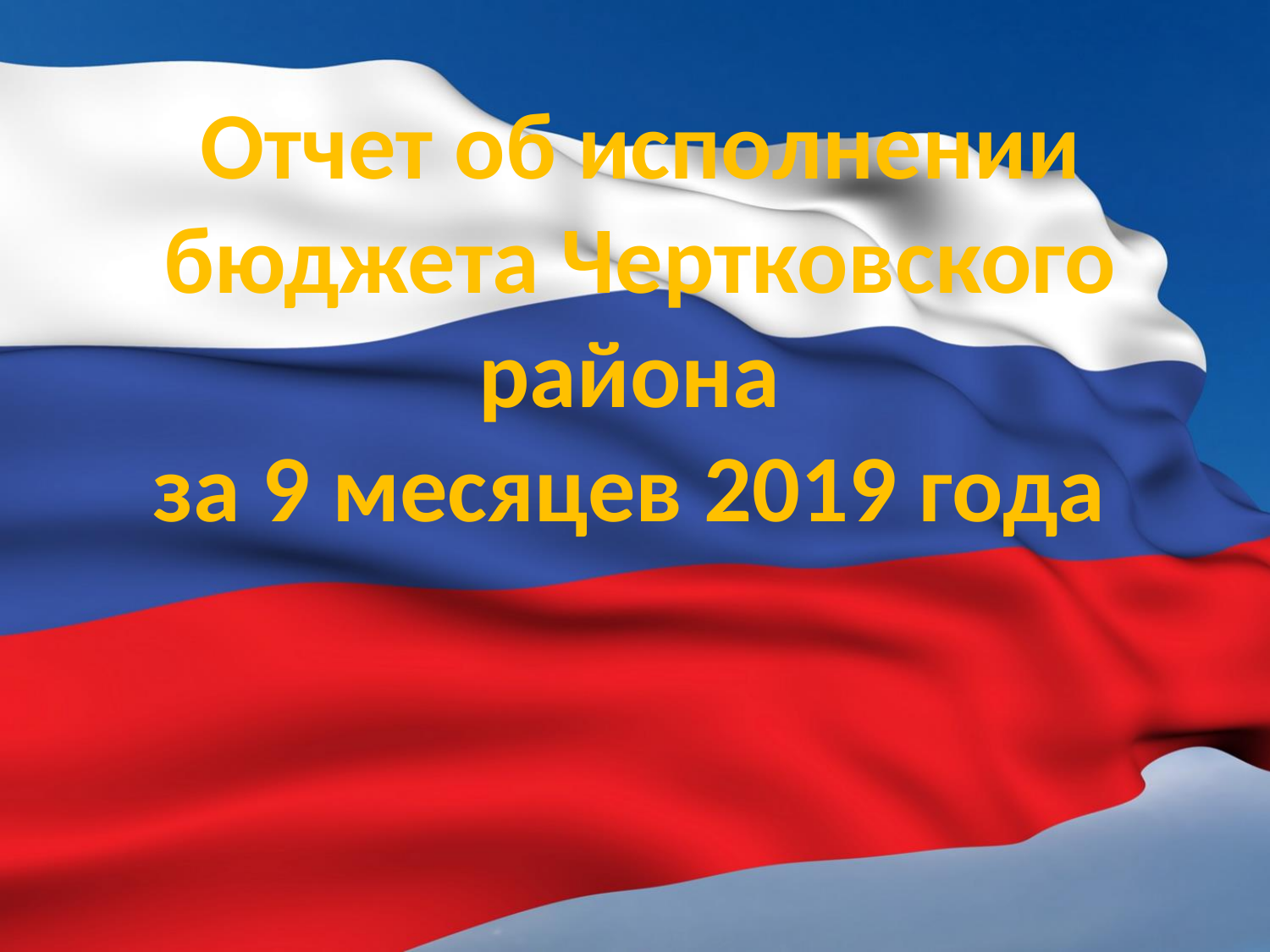

# Отчет об исполнении бюджета Чертковского района за 9 месяцев 2019 года